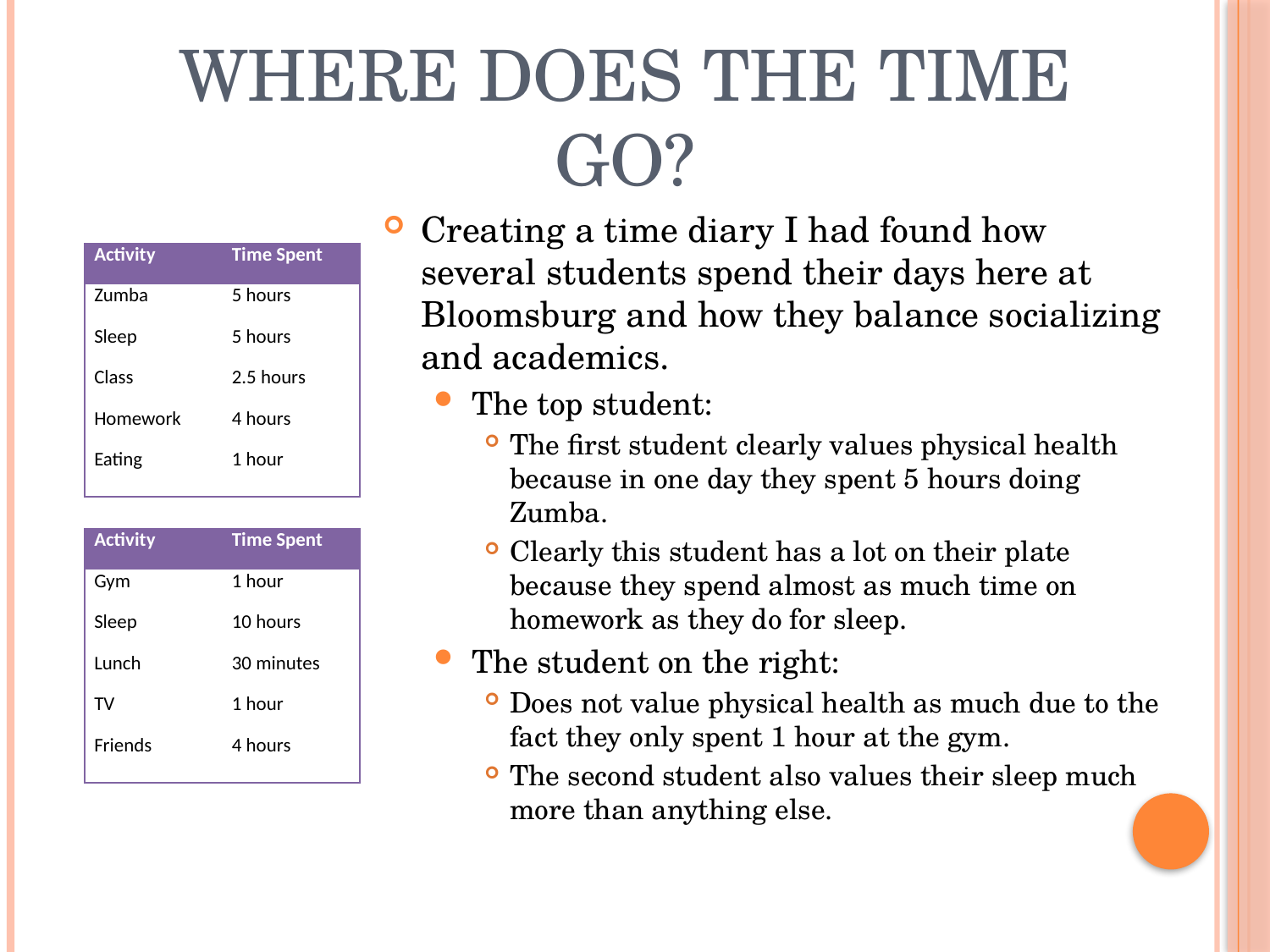

# Where does the time go?
Creating a time diary I had found how several students spend their days here at Bloomsburg and how they balance socializing and academics.
The top student:
The first student clearly values physical health because in one day they spent 5 hours doing Zumba.
Clearly this student has a lot on their plate because they spend almost as much time on homework as they do for sleep.
The student on the right:
Does not value physical health as much due to the fact they only spent 1 hour at the gym.
The second student also values their sleep much more than anything else.
| Activity | Time Spent |
| --- | --- |
| Zumba | 5 hours |
| Sleep | 5 hours |
| Class | 2.5 hours |
| Homework | 4 hours |
| Eating | 1 hour |
| Activity | Time Spent |
| --- | --- |
| Gym | 1 hour |
| Sleep | 10 hours |
| Lunch | 30 minutes |
| TV | 1 hour |
| Friends | 4 hours |